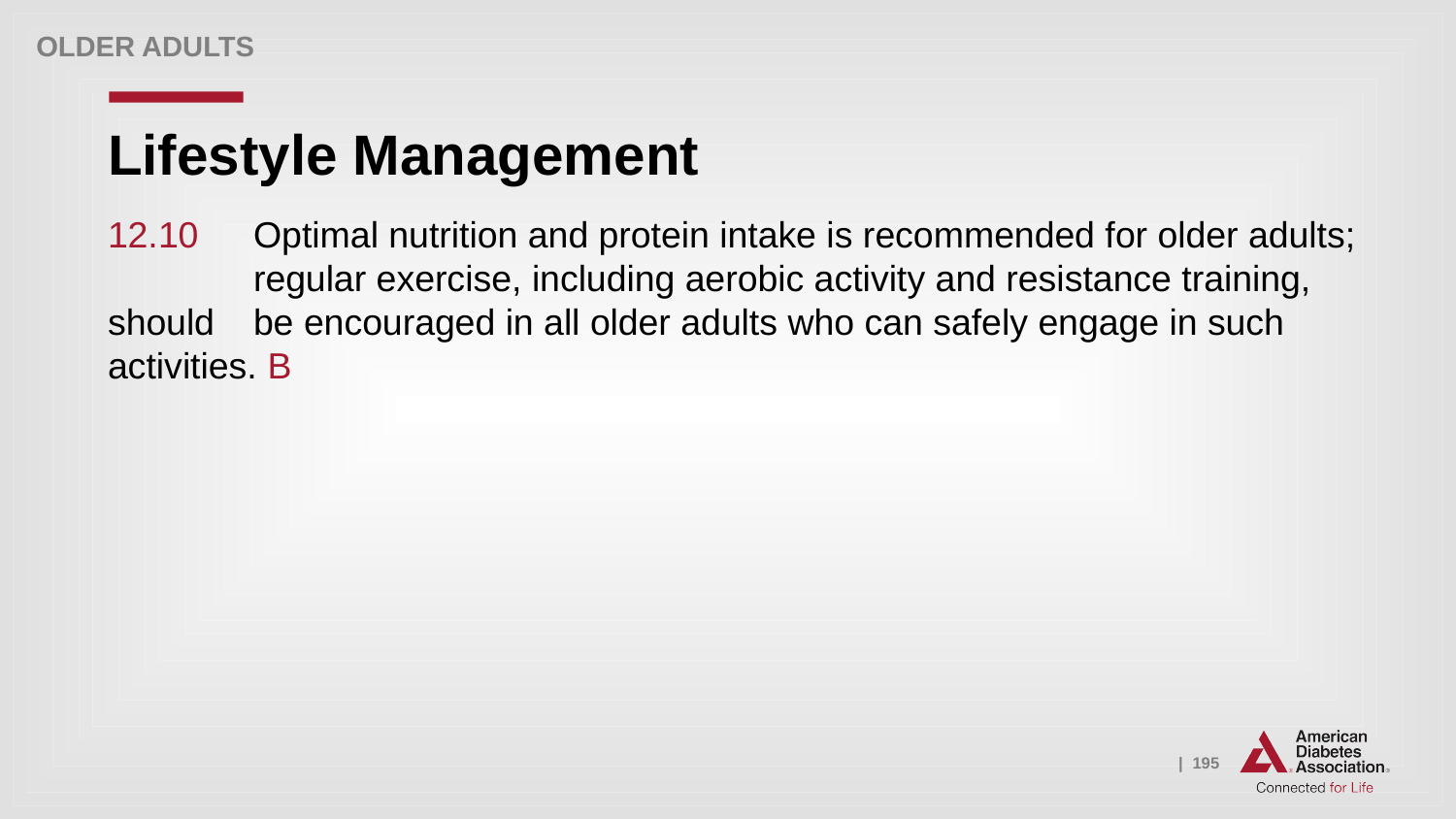

Older adults
# Lifestyle Management
12.10 	Optimal nutrition and protein intake is recommended for older adults; 	regular exercise, including aerobic activity and resistance training, should 	be encouraged in all older adults who can safely engage in such activities. B